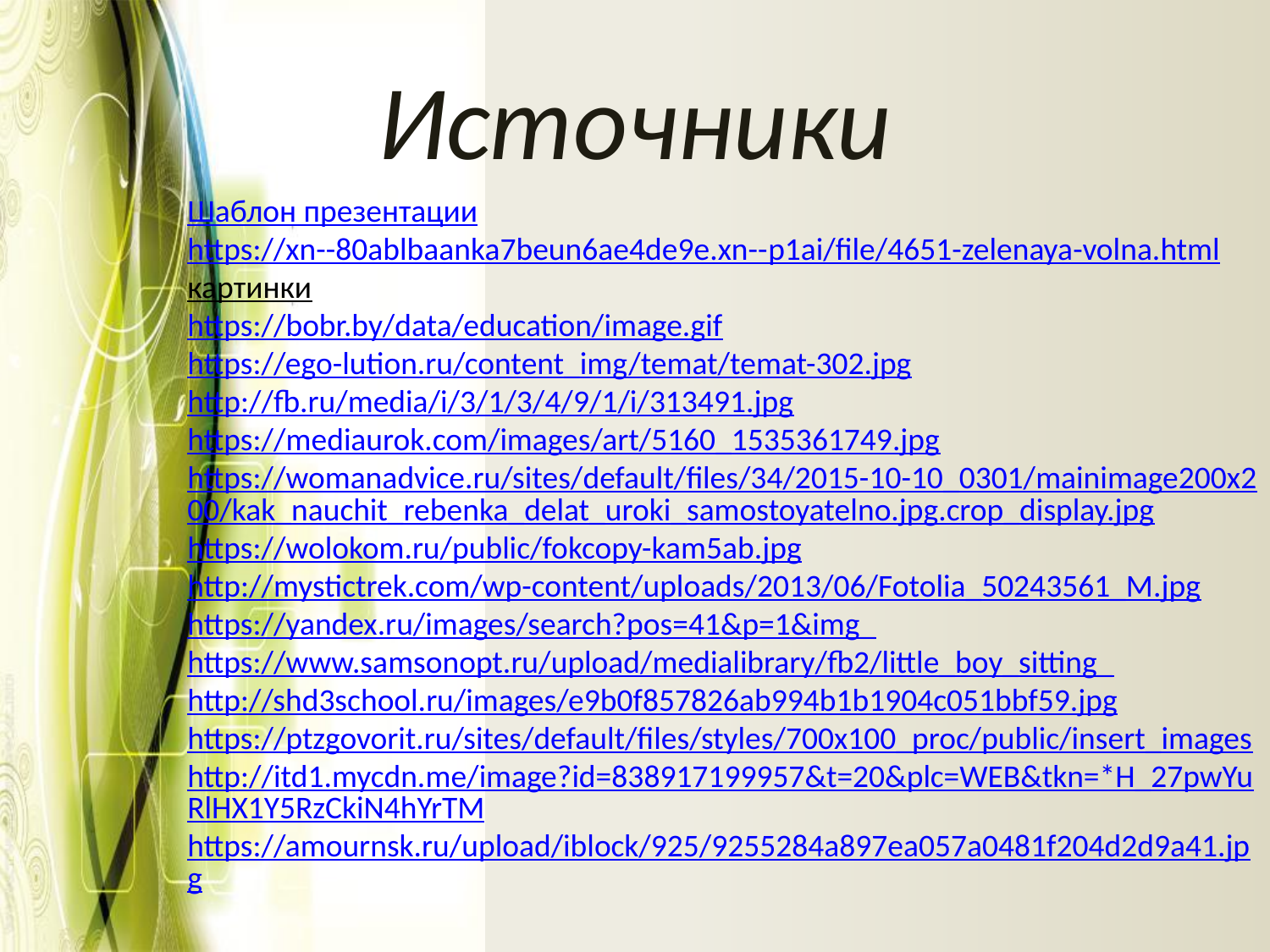

# Источники

Шаблон презентации
https://xn--80ablbaanka7beun6ae4de9e.xn--p1ai/file/4651-zelenaya-volna.html
картинки
https://bobr.by/data/education/image.gif
https://ego-lution.ru/content_img/temat/temat-302.jpg
http://fb.ru/media/i/3/1/3/4/9/1/i/313491.jpg
https://mediaurok.com/images/art/5160_1535361749.jpg
https://womanadvice.ru/sites/default/files/34/2015-10-10_0301/mainimage200x200/kak_nauchit_rebenka_delat_uroki_samostoyatelno.jpg.crop_display.jpg
https://wolokom.ru/public/fokcopy-kam5ab.jpg
http://mystictrek.com/wp-content/uploads/2013/06/Fotolia_50243561_M.jpg
https://yandex.ru/images/search?pos=41&p=1&img_
https://www.samsonopt.ru/upload/medialibrary/fb2/little_boy_sitting_
http://shd3school.ru/images/e9b0f857826ab994b1b1904c051bbf59.jpg
https://ptzgovorit.ru/sites/default/files/styles/700x100_proc/public/insert_images
http://itd1.mycdn.me/image?id=838917199957&t=20&plc=WEB&tkn=*H_27pwYuRlHX1Y5RzCkiN4hYrTM
https://amournsk.ru/upload/iblock/925/9255284a897ea057a0481f204d2d9a41.jpg